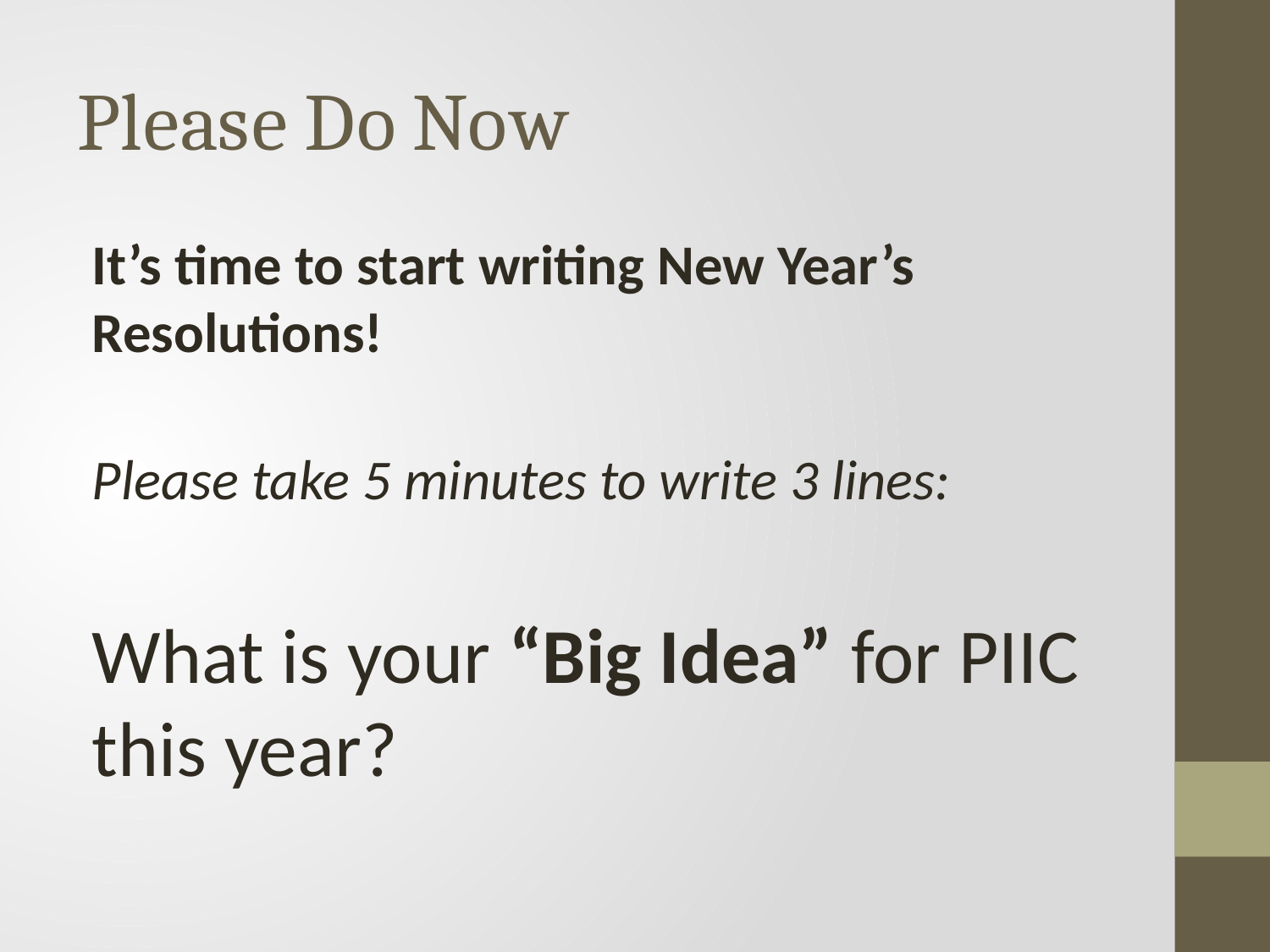

# Please Do Now
It’s time to start writing New Year’s Resolutions!
Please take 5 minutes to write 3 lines:

What is your “Big Idea” for PIIC this year?